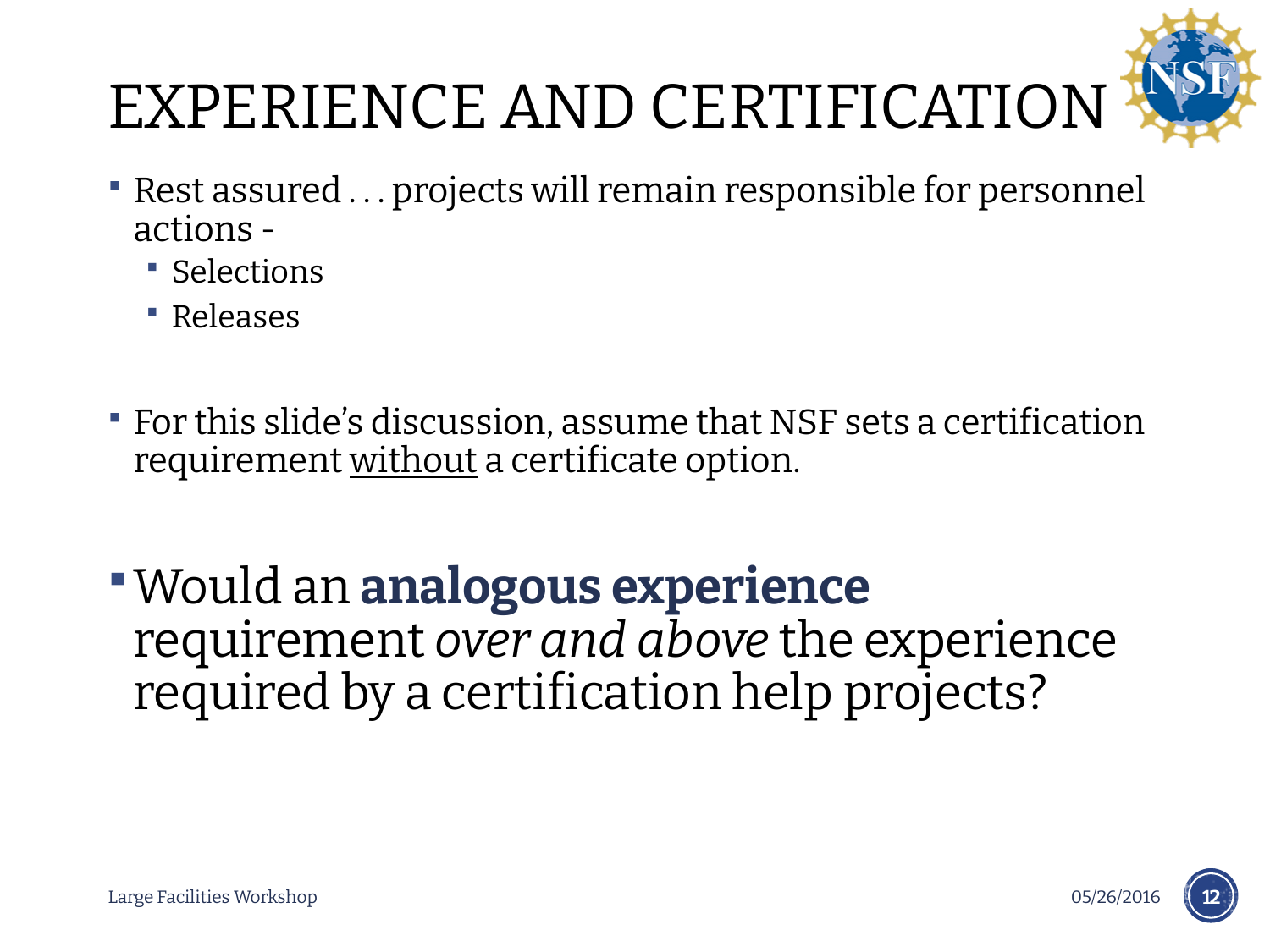

# Experience and certification
Rest assured . . . projects will remain responsible for personnel actions -
Selections
Releases

For this slide’s discussion, assume that NSF sets a certification requirement without a certificate option.

Would an analogous experience requirement over and above the experience required by a certification help projects?
Large Facilities Workshop
05/26/2016
12